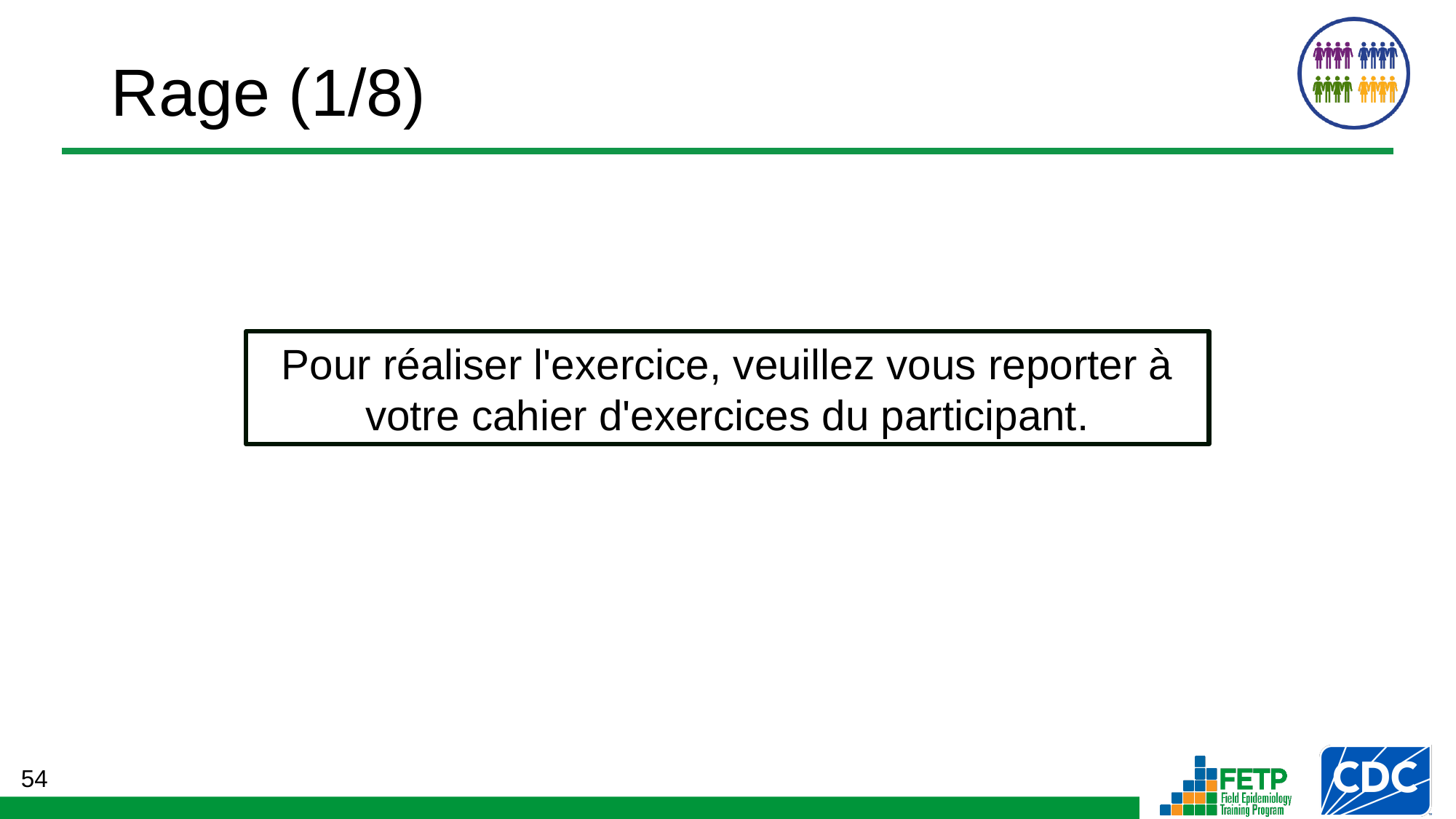

# Rage (1/8)
Pour réaliser l'exercice, veuillez vous reporter à votre cahier d'exercices du participant.